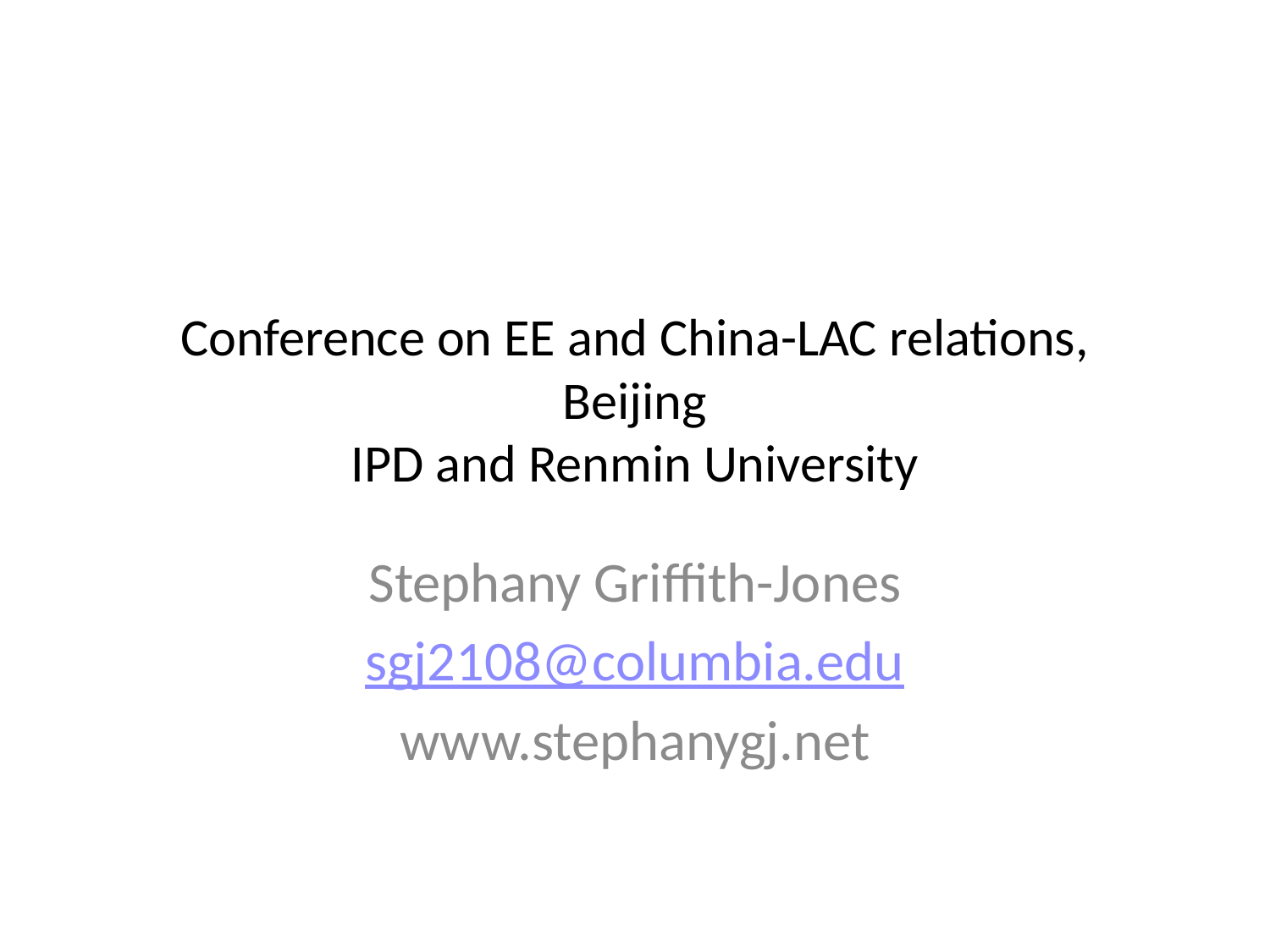

# Conference on EE and China-LAC relations, Beijing IPD and Renmin University
Stephany Griffith-Jones
sgj2108@columbia.edu
www.stephanygj.net